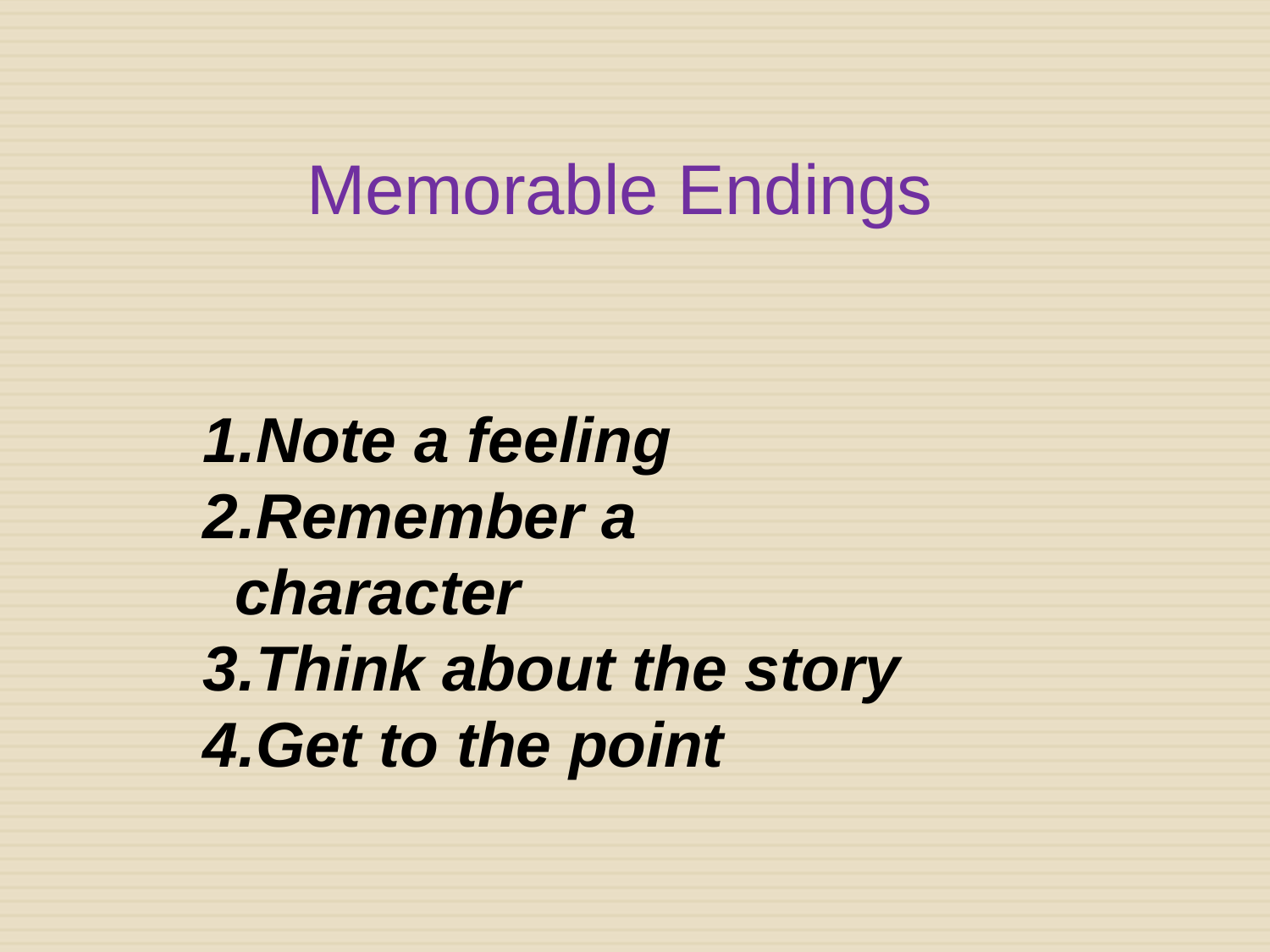

Memorable Endings
Note a feeling
Remember a character
Think about the story
Get to the point